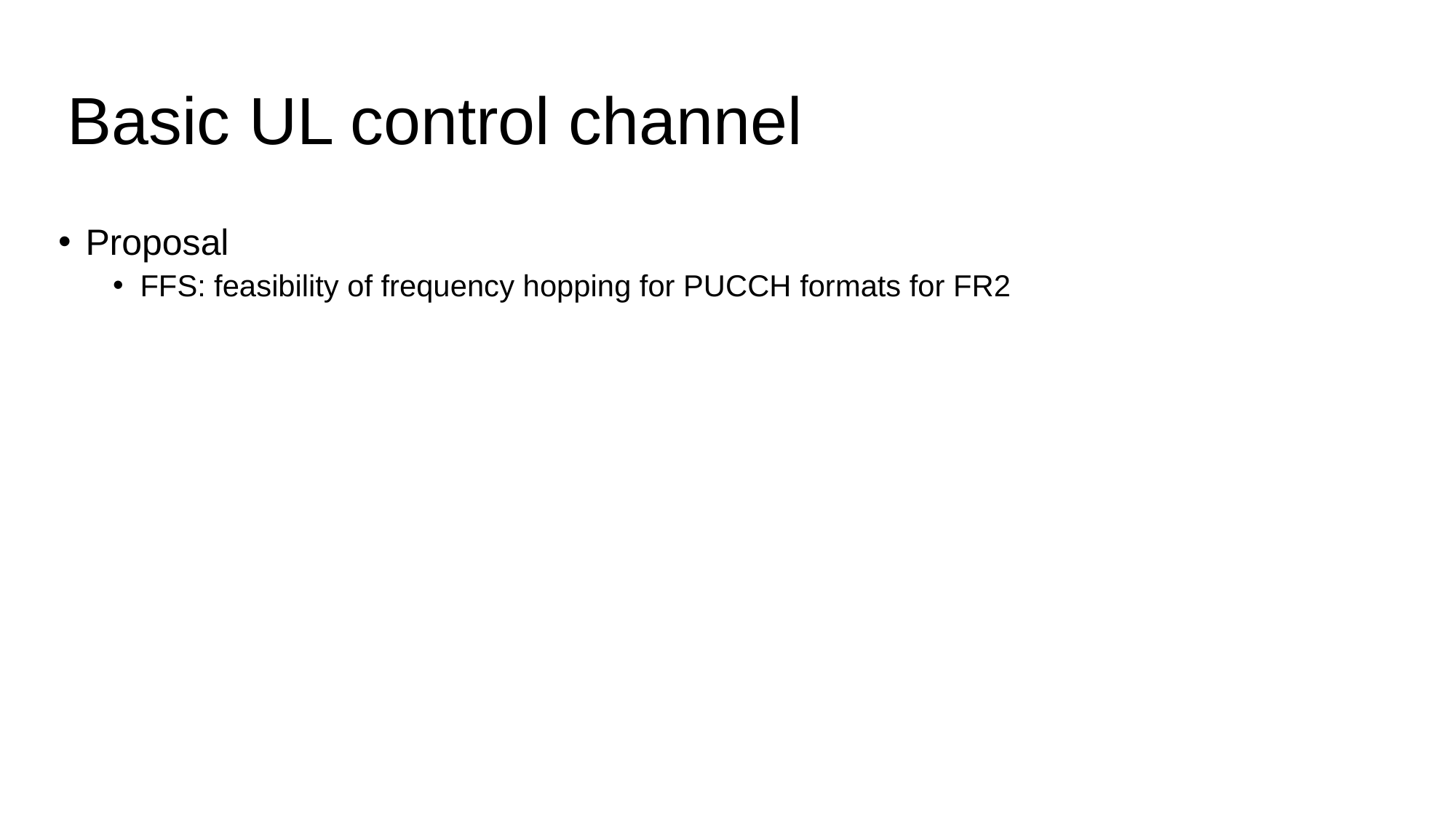

# Basic UL control channel
Proposal
FFS: feasibility of frequency hopping for PUCCH formats for FR2